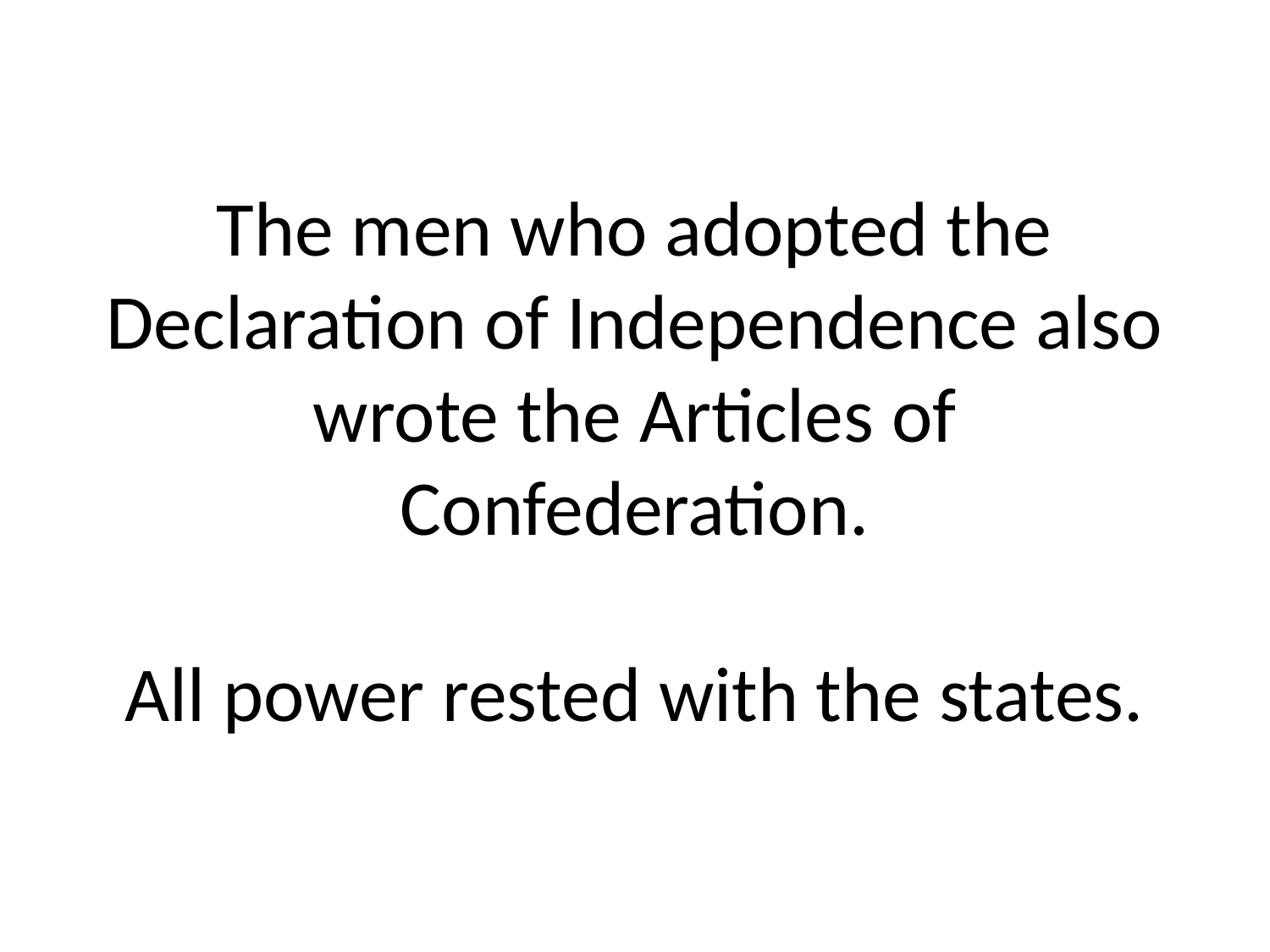

# The men who adopted the Declaration of Independence also wrote the Articles of Confederation. All power rested with the states.